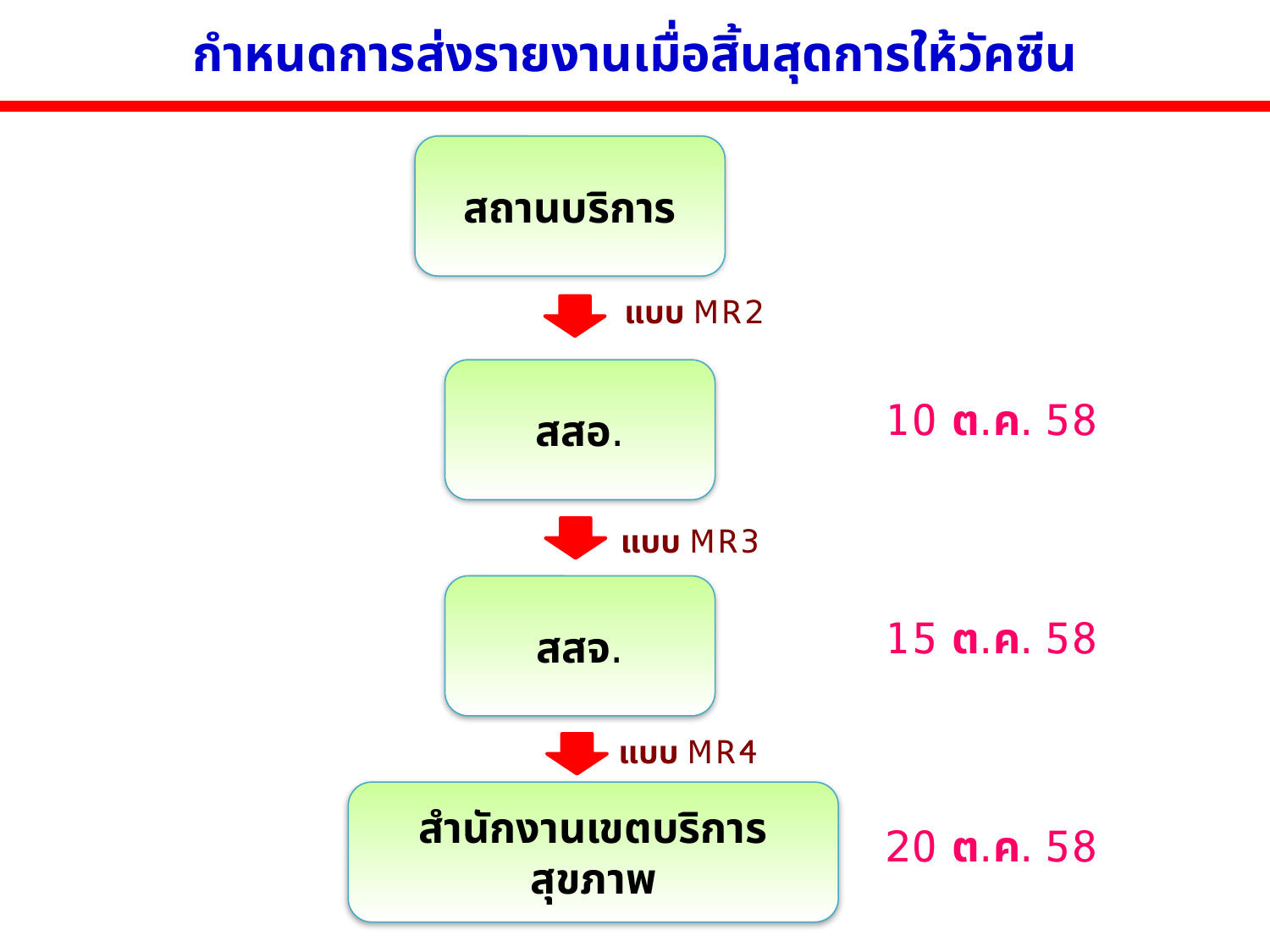

กำหนดการส่งรายงานเมื่อสิ้นสุดการให้วัคซีน
สถานบริการ
แบบ MR2

สสอ.
10 ต.ค. 58
แบบ MR3

สสจ.
15 ต.ค. 58
แบบ MR4

สำนักงานเขตบริการสุขภาพ
20 ต.ค. 58